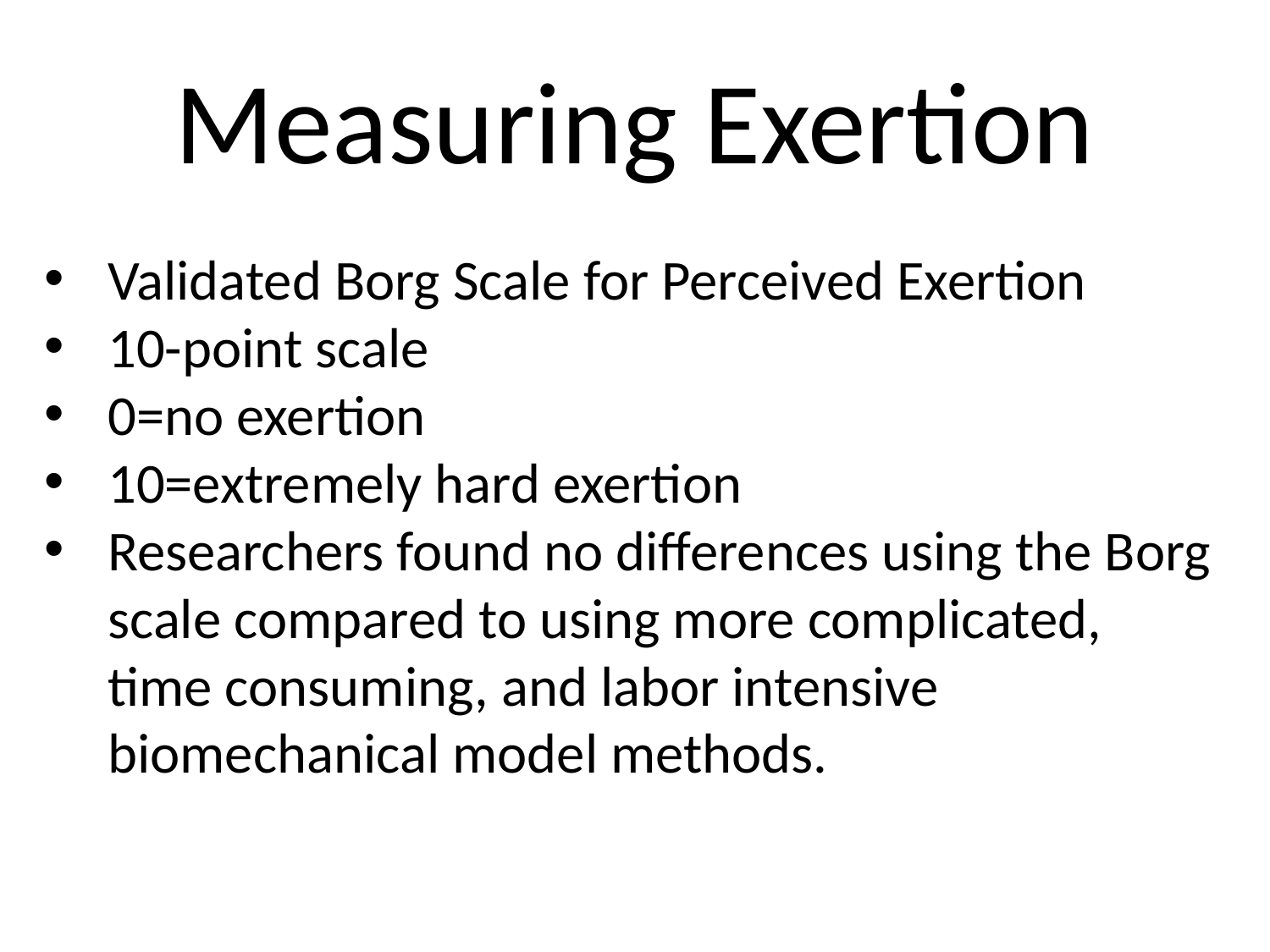

# Measuring Exertion
Validated Borg Scale for Perceived Exertion
10-point scale
0=no exertion
10=extremely hard exertion
Researchers found no differences using the Borg scale compared to using more complicated, time consuming, and labor intensive biomechanical model methods.